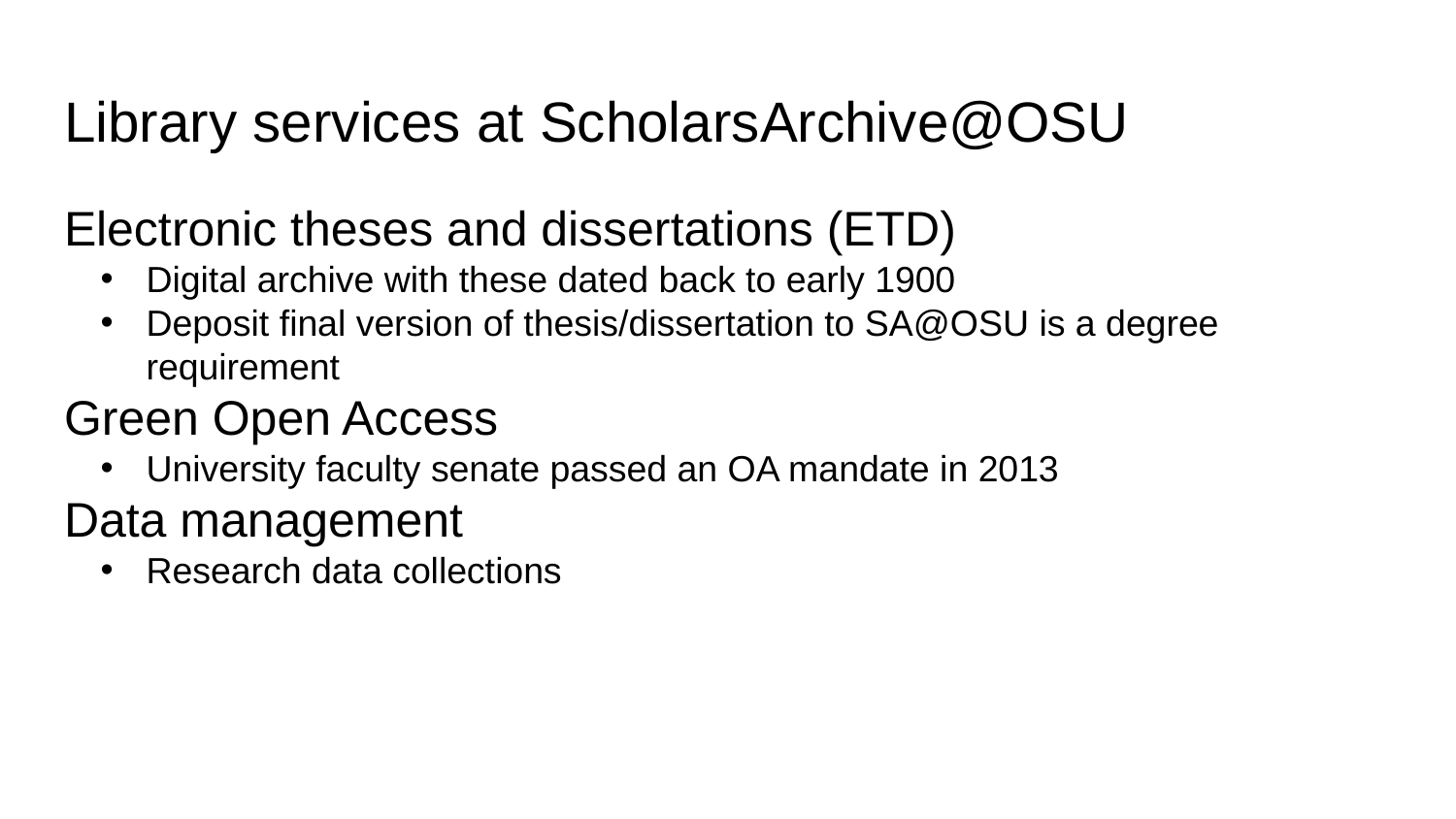

# Library services at ScholarsArchive@OSU
Electronic theses and dissertations (ETD)
Digital archive with these dated back to early 1900
Deposit final version of thesis/dissertation to SA@OSU is a degree requirement
Green Open Access
University faculty senate passed an OA mandate in 2013
Data management
Research data collections